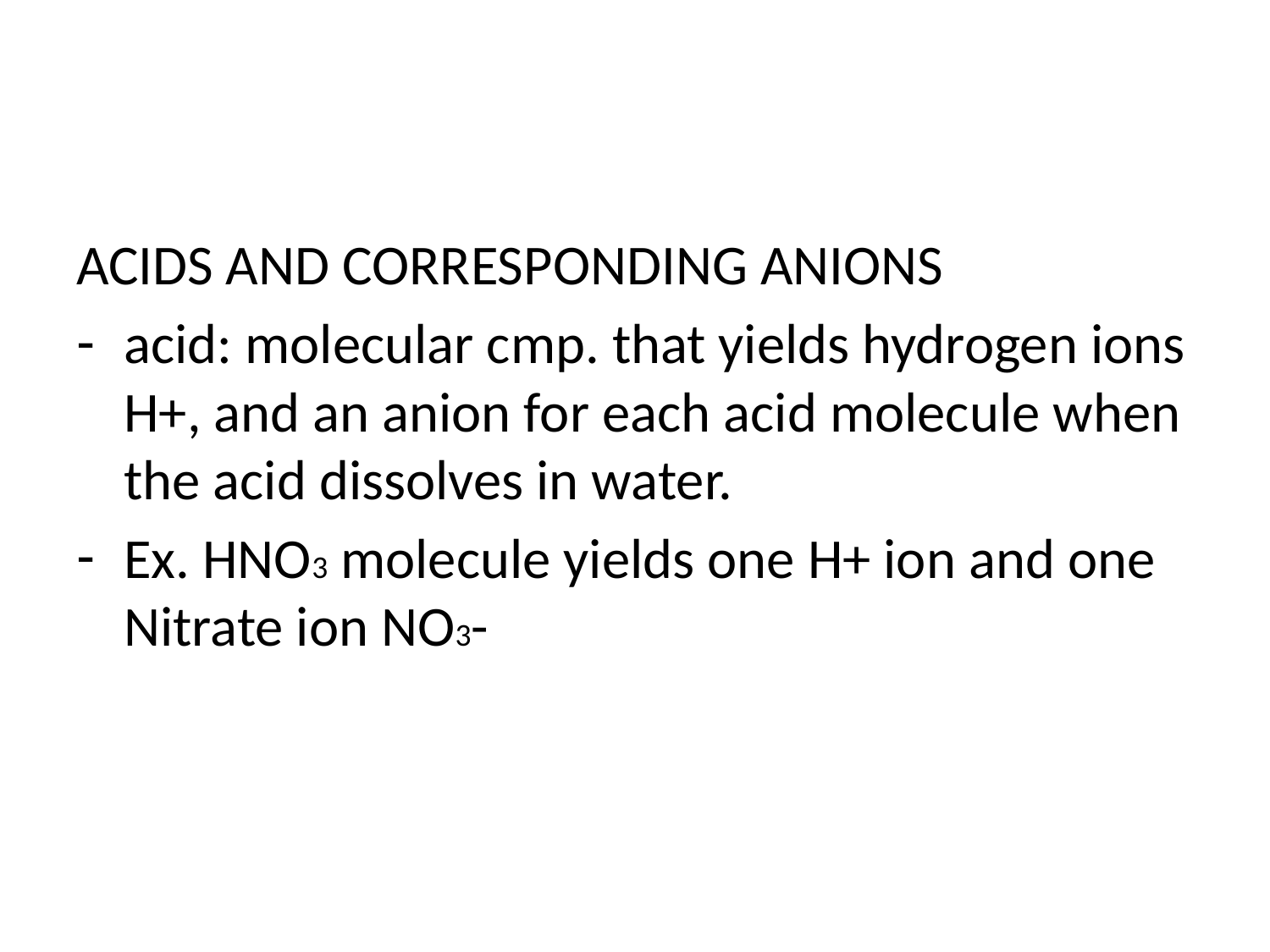

#
ACIDS AND CORRESPONDING ANIONS
acid: molecular cmp. that yields hydrogen ions H+, and an anion for each acid molecule when the acid dissolves in water.
Ex. HNO3 molecule yields one H+ ion and one Nitrate ion NO3-